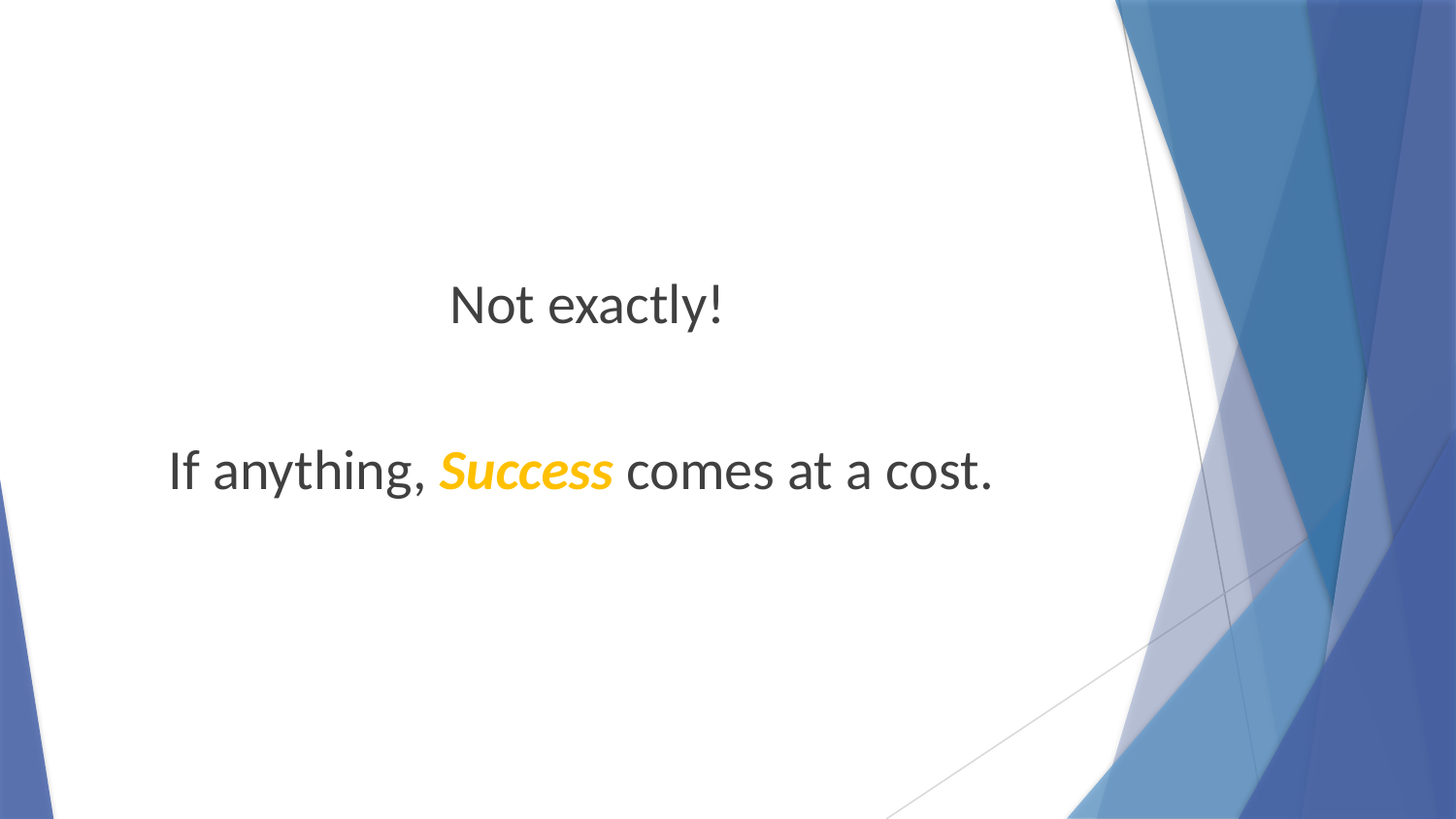

Not exactly!

If anything, Success comes at a cost.